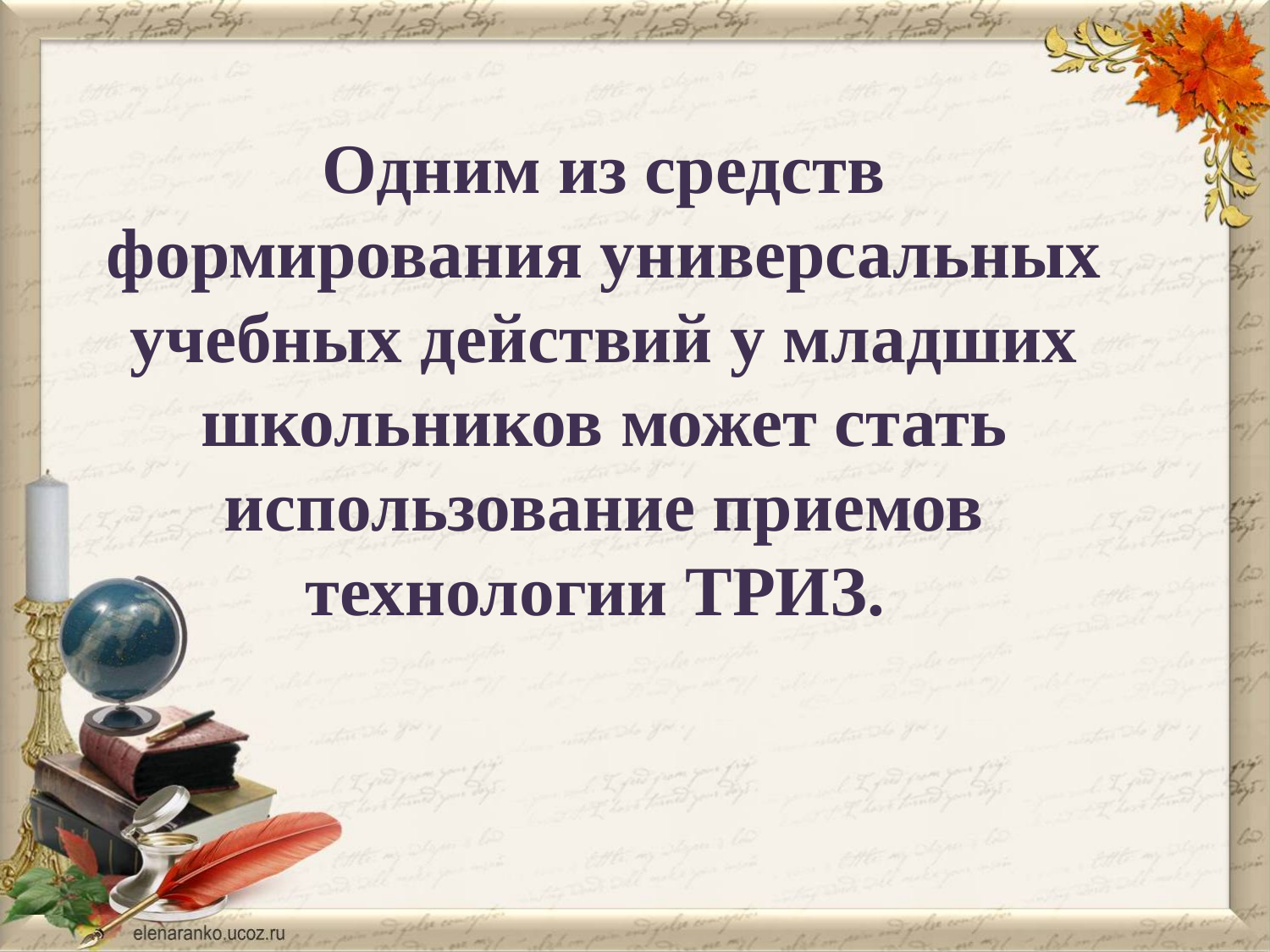

Одним из средств формирования универсальных учебных действий у младших школьников может стать использование приемов технологии ТРИЗ.